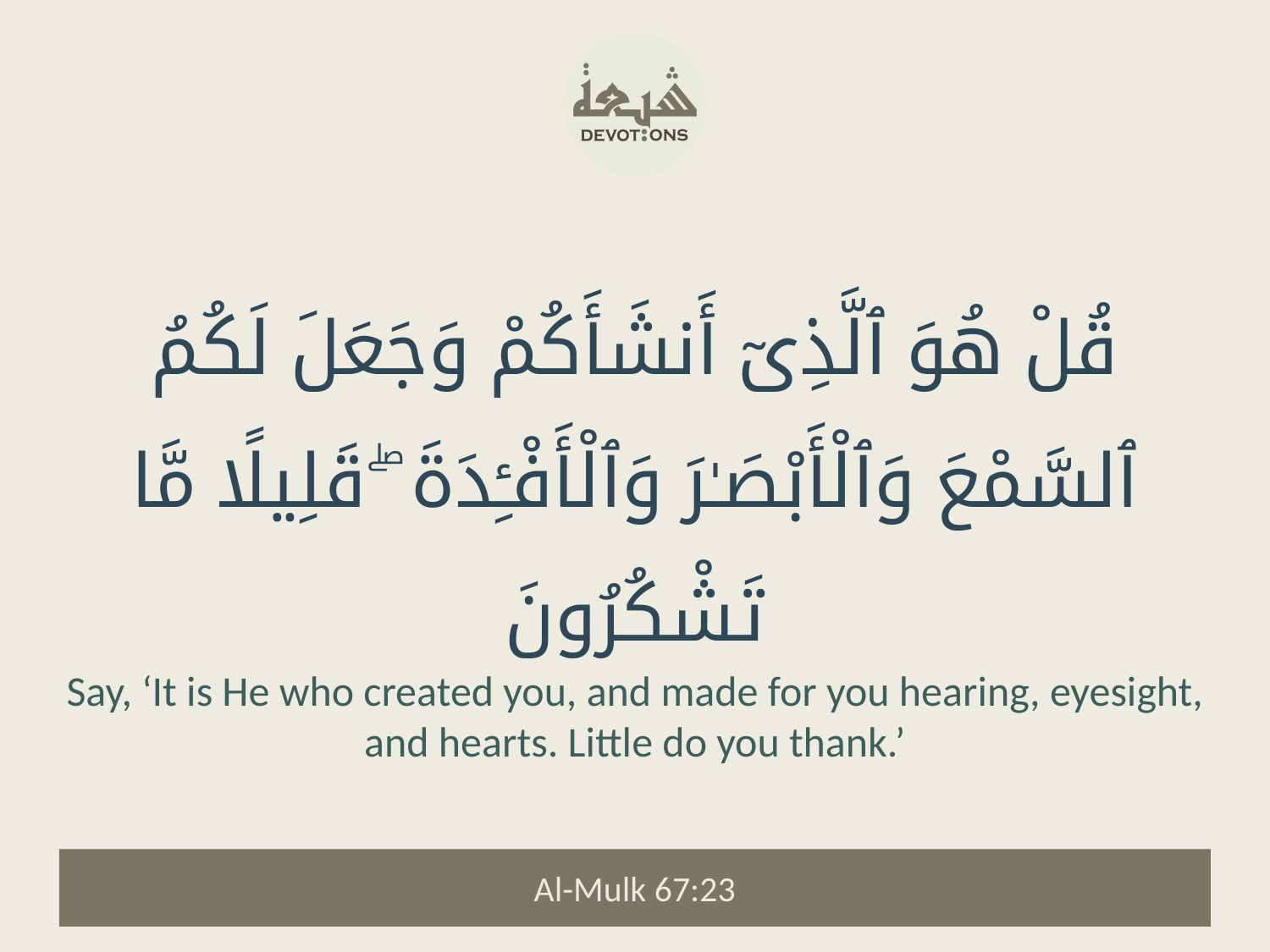

قُلْ هُوَ ٱلَّذِىٓ أَنشَأَكُمْ وَجَعَلَ لَكُمُ ٱلسَّمْعَ وَٱلْأَبْصَـٰرَ وَٱلْأَفْـِٔدَةَ ۖ قَلِيلًا مَّا تَشْكُرُونَ
Say, ‘It is He who created you, and made for you hearing, eyesight, and hearts. Little do you thank.’
Al-Mulk 67:23